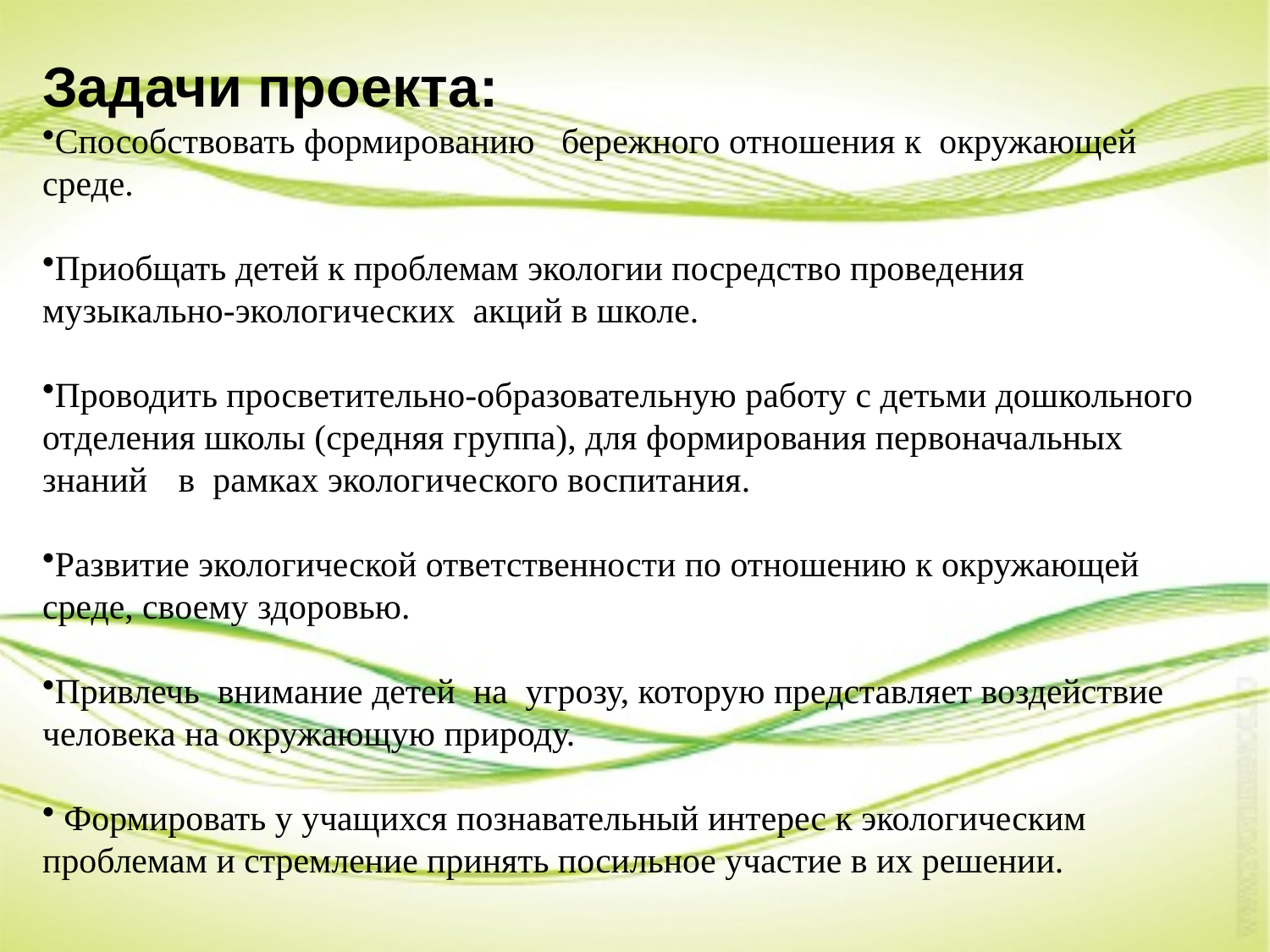

Задачи проекта:
Способствовать формированию   бережного отношения к  окружающей среде.

Приобщать детей к проблемам экологии посредство проведения музыкально-экологических  акций в школе.

Проводить просветительно-образовательную работу с детьми дошкольного отделения школы (средняя группа), для формирования первоначальных знаний	 в  рамках экологического воспитания.

Развитие экологической ответственности по отношению к окружающей среде, своему здоровью.

Привлечь  внимание детей  на  угрозу, которую представляет воздействие человека на окружающую природу.

 Формировать у учащихся познавательный интерес к экологическим проблемам и стремление принять посильное участие в их решении.